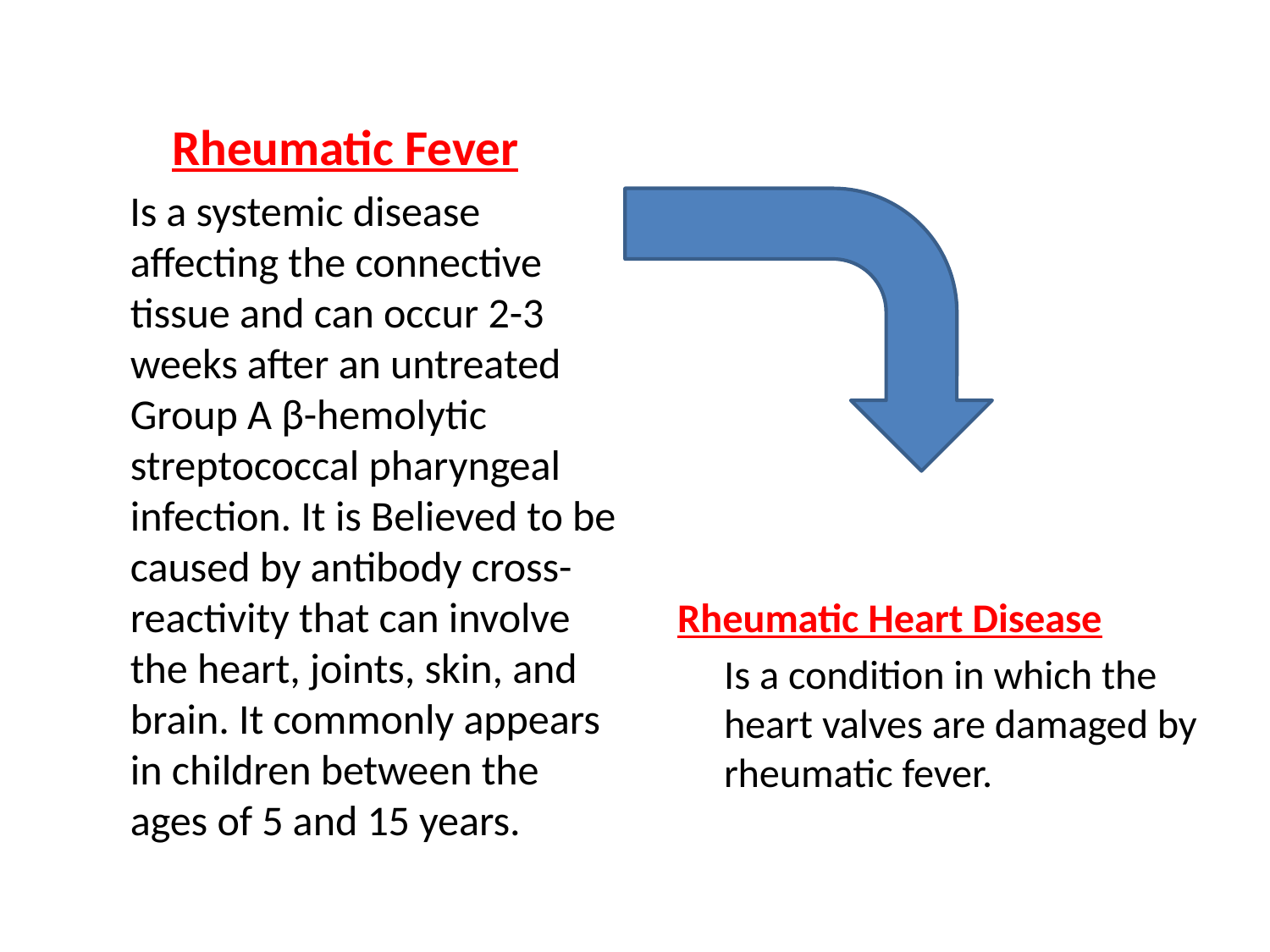

Rheumatic Fever
     Is a systemic disease affecting the connective tissue and can occur 2-3 weeks after an untreated Group A β-hemolytic streptococcal pharyngeal infection. It is Believed to be caused by antibody cross-reactivity that can involve the heart, joints, skin, and brain. It commonly appears in children between the ages of 5 and 15 years.

Rheumatic Heart Disease
     Is a condition in which the heart valves are damaged by rheumatic fever.